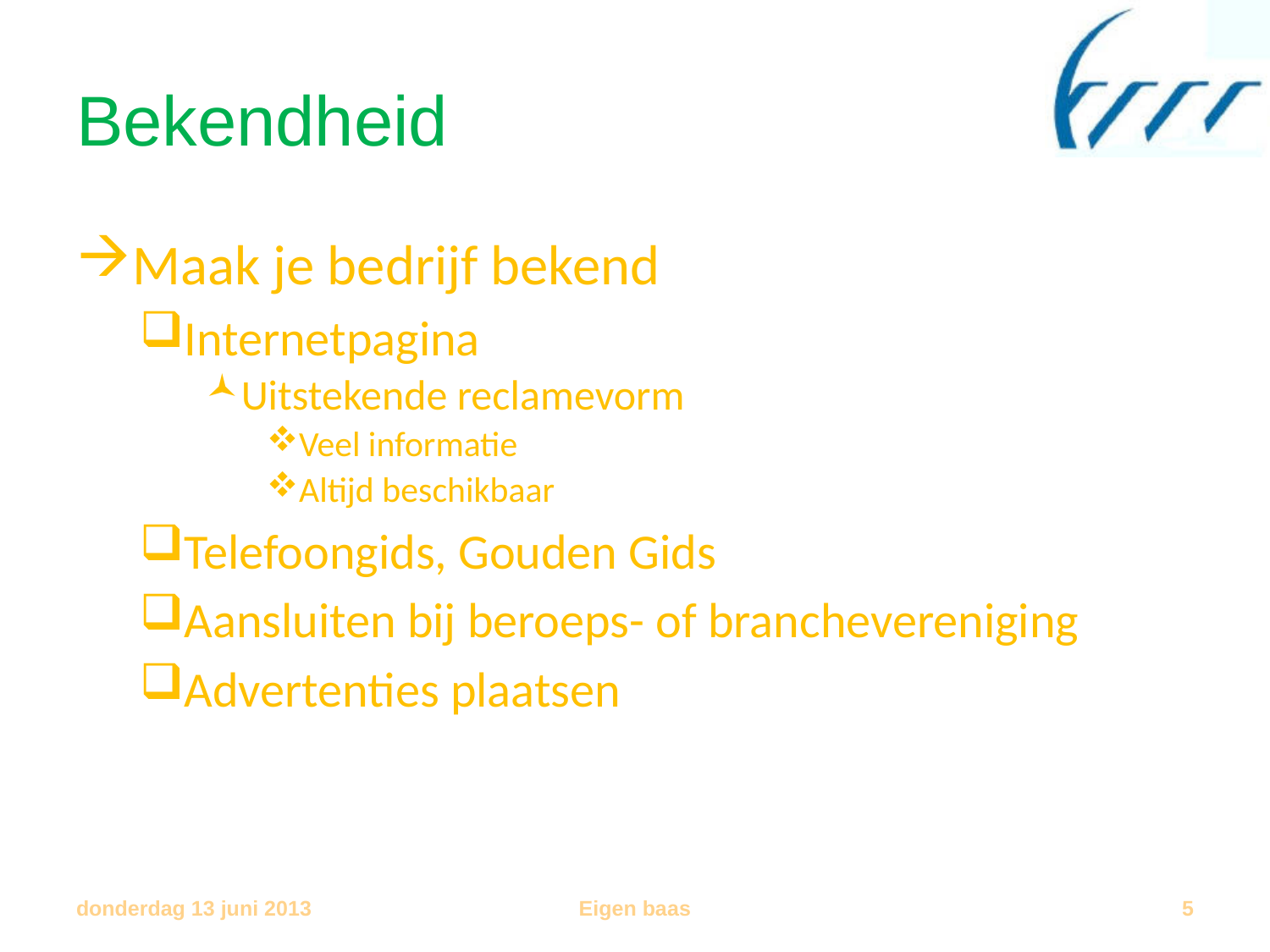

# Bekendheid
Maak je bedrijf bekend
Internetpagina
Uitstekende reclamevorm
Veel informatie
Altijd beschikbaar
Telefoongids, Gouden Gids
Aansluiten bij beroeps- of branchevereniging
Advertenties plaatsen
donderdag 13 juni 2013
Eigen baas
5